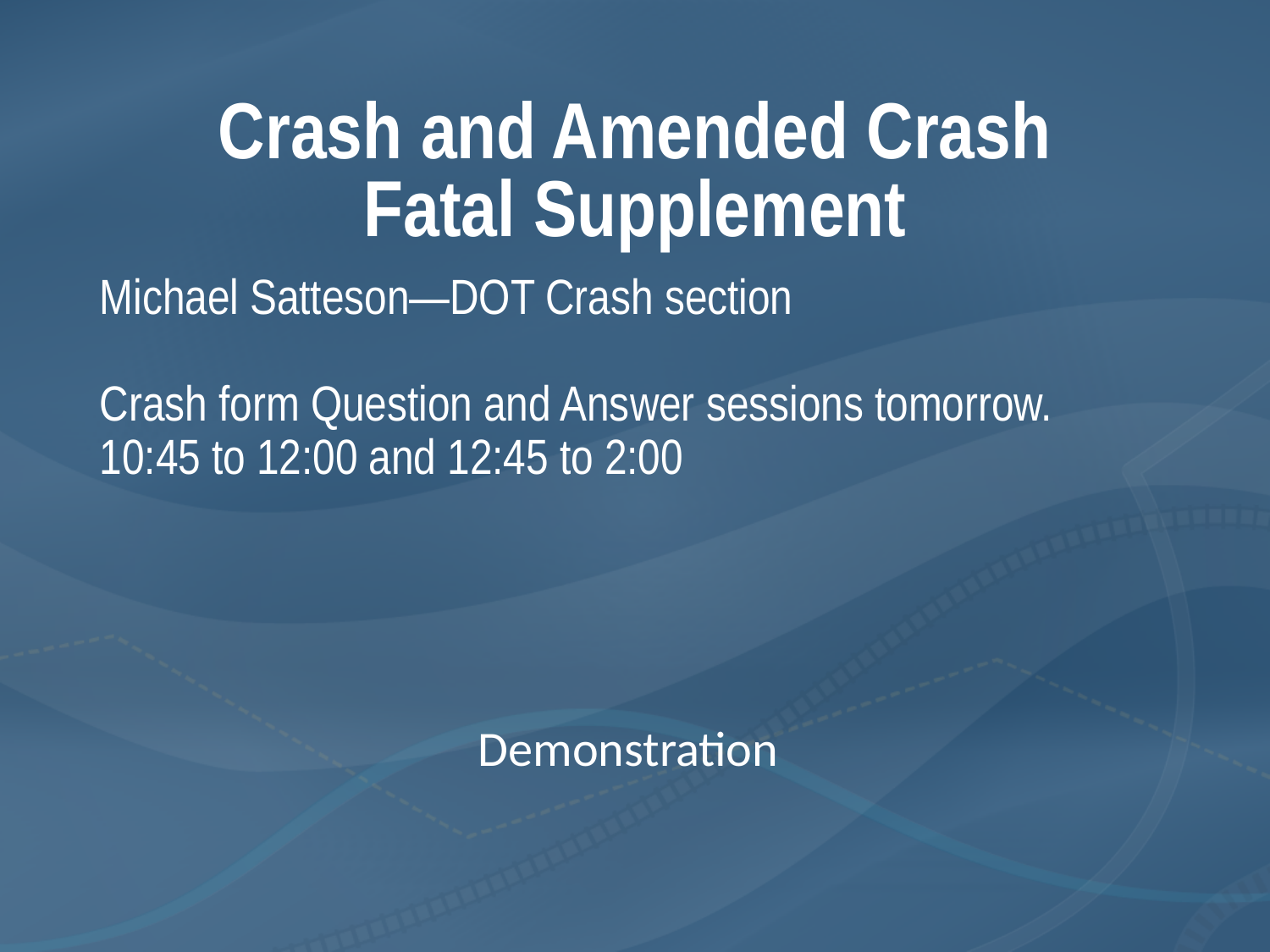

# Crash and Amended Crash Fatal Supplement
Michael Satteson—DOT Crash section

Crash form Question and Answer sessions tomorrow.
10:45 to 12:00 and 12:45 to 2:00
Demonstration